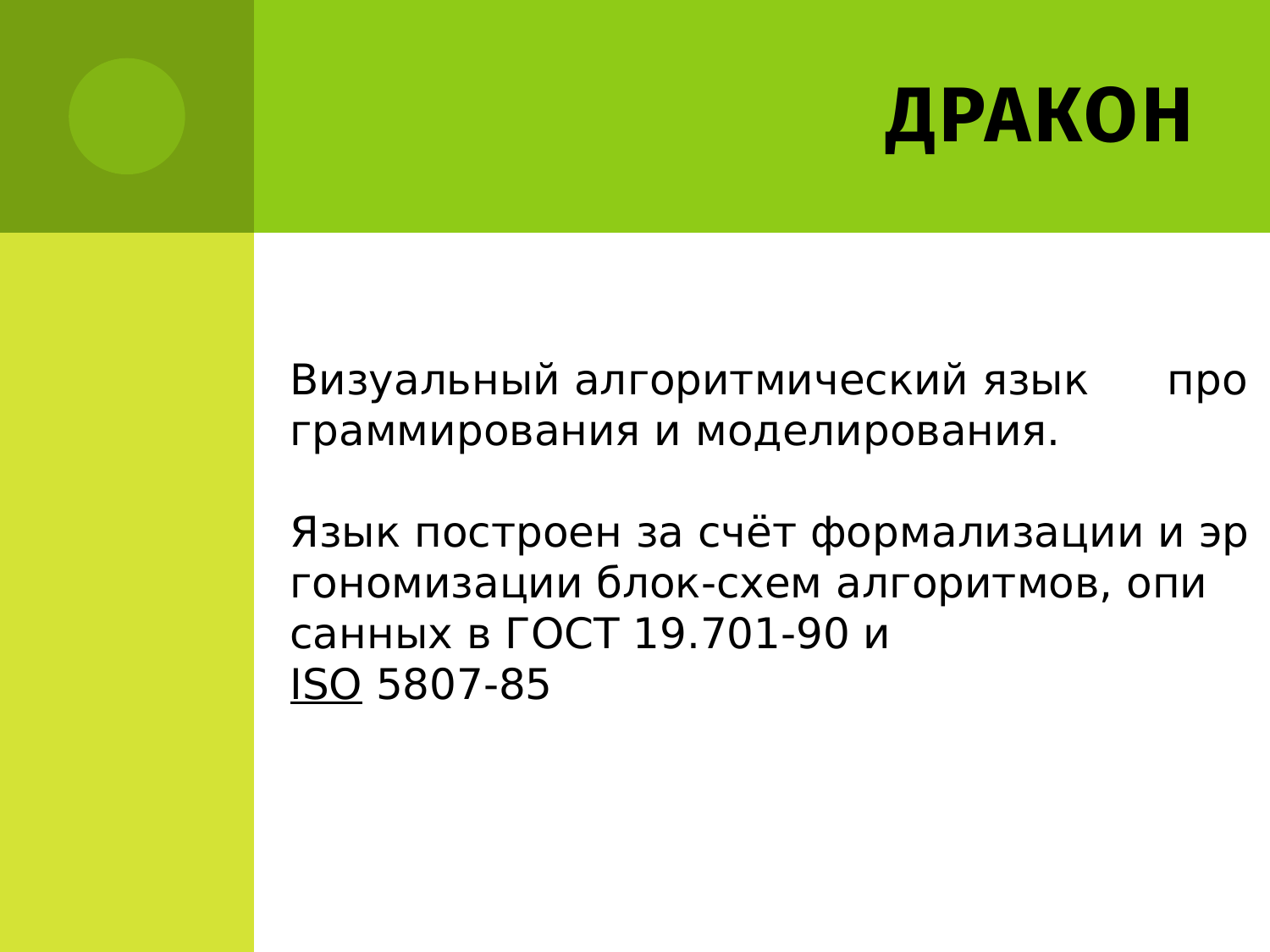

# ДРАКОН
Ви­зу­аль­ный ал­го­рит­ми­че­ский язык      про­грам­ми­ро­ва­ния и моделирования.

Язык по­стро­ен за счёт фор­ма­ли­за­ции и эр­го­но­ми­за­ции блок-схем ал­го­рит­мов, опи­сан­ных в ГОСТ 19.701-90 и
ISO 5807-85